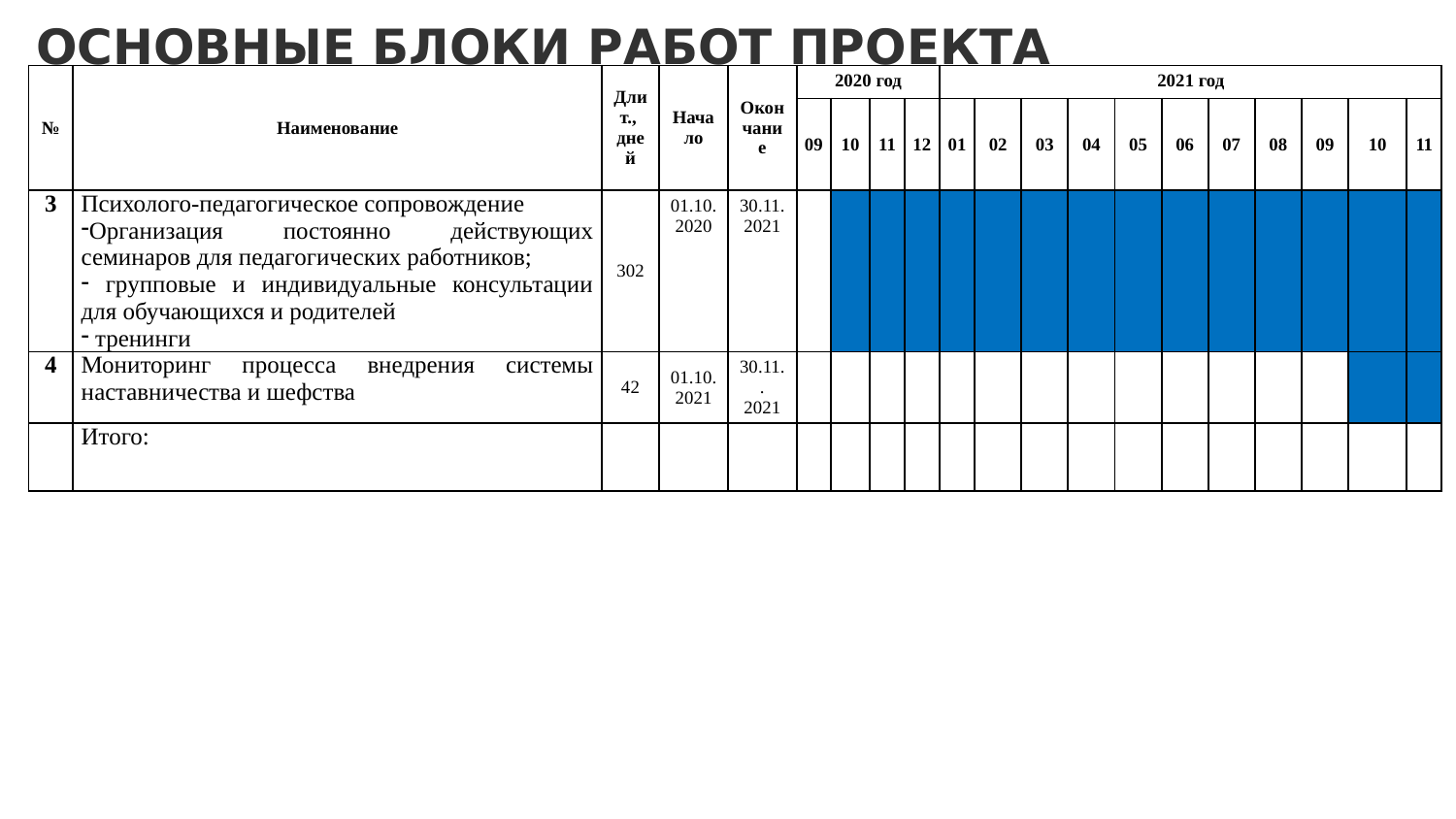

ОСНОВНЫЕ БЛОКИ РАБОТ ПРОЕКТА
| № | Наименование | Длит., дней | Начало | Окон чание | 2020 год |  |  |  | 2021 год |  |  |  |  |  |  |  |  |  |  |
| --- | --- | --- | --- | --- | --- | --- | --- | --- | --- | --- | --- | --- | --- | --- | --- | --- | --- | --- | --- |
|  |  |  |  |  | 09 | 10 | 11 | 12 | 01 | 02 | 03 | 04 | 05 | 06 | 07 | 08 | 09 | 10 | 11 |
| 3 | Психолого-педагогическое сопровождение Организация постоянно действующих семинаров для педагогических работников; групповые и индивидуальные консультации для обучающихся и родителей тренинги | 302 | 01.10.2020 | 30.11.2021 |  |  |  |  |  |  |  |  |  |  |  |  |  |  |  |
| 4 | Мониторинг процесса внедрения системы наставничества и шефства | 42 | 01.10. 2021 | 30.11.. 2021 |  |  |  |  |  |  |  |  |  |  |  |  |  |  |  |
|  | Итого: |  |  |  |  |  |  |  |  |  |  |  |  |  |  |  |  |  |  |